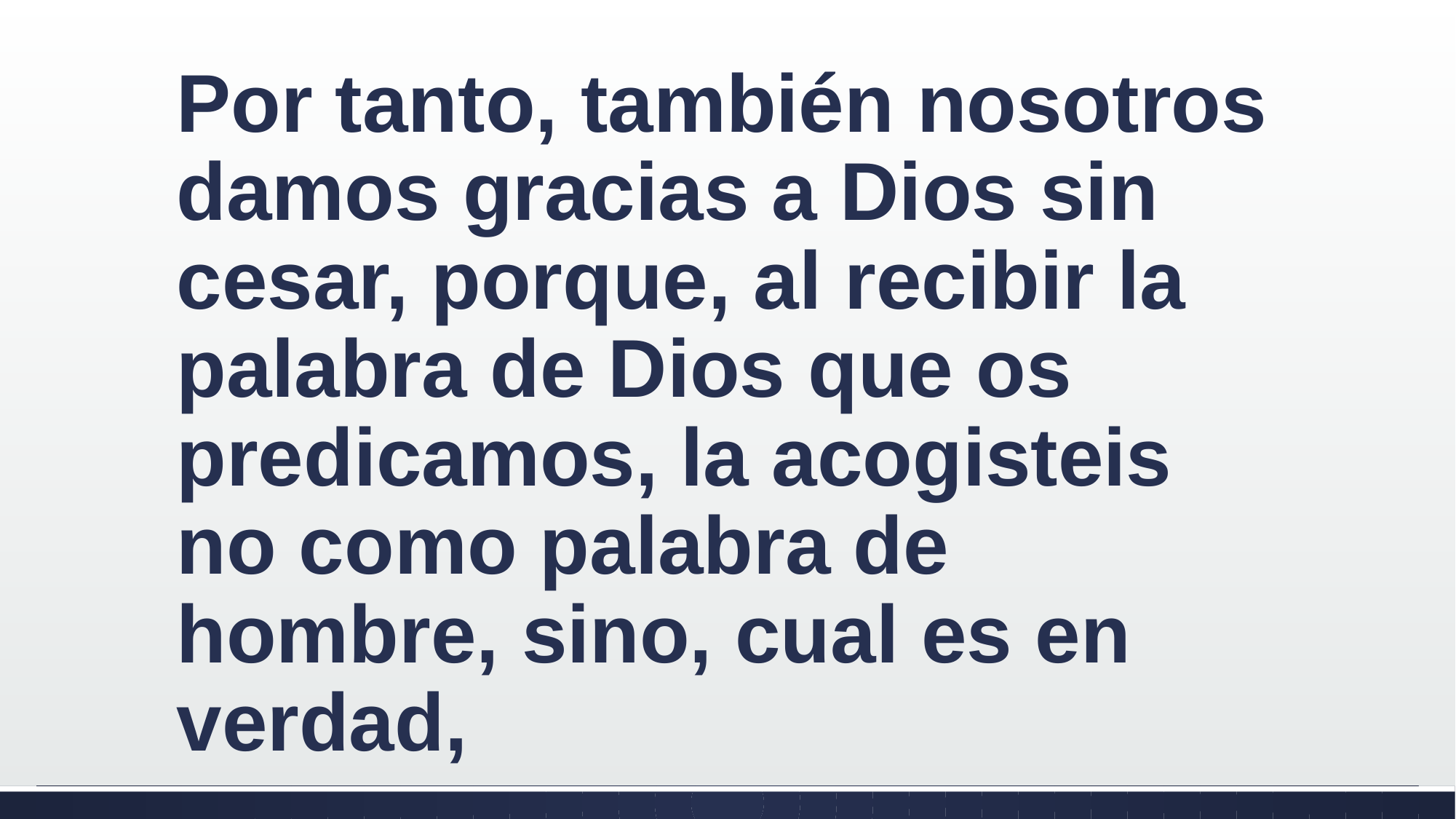

#
Por tanto, también nosotros damos gracias a Dios sin cesar, porque, al recibir la palabra de Dios que os predicamos, la acogisteis no como palabra de hombre, sino, cual es en verdad,